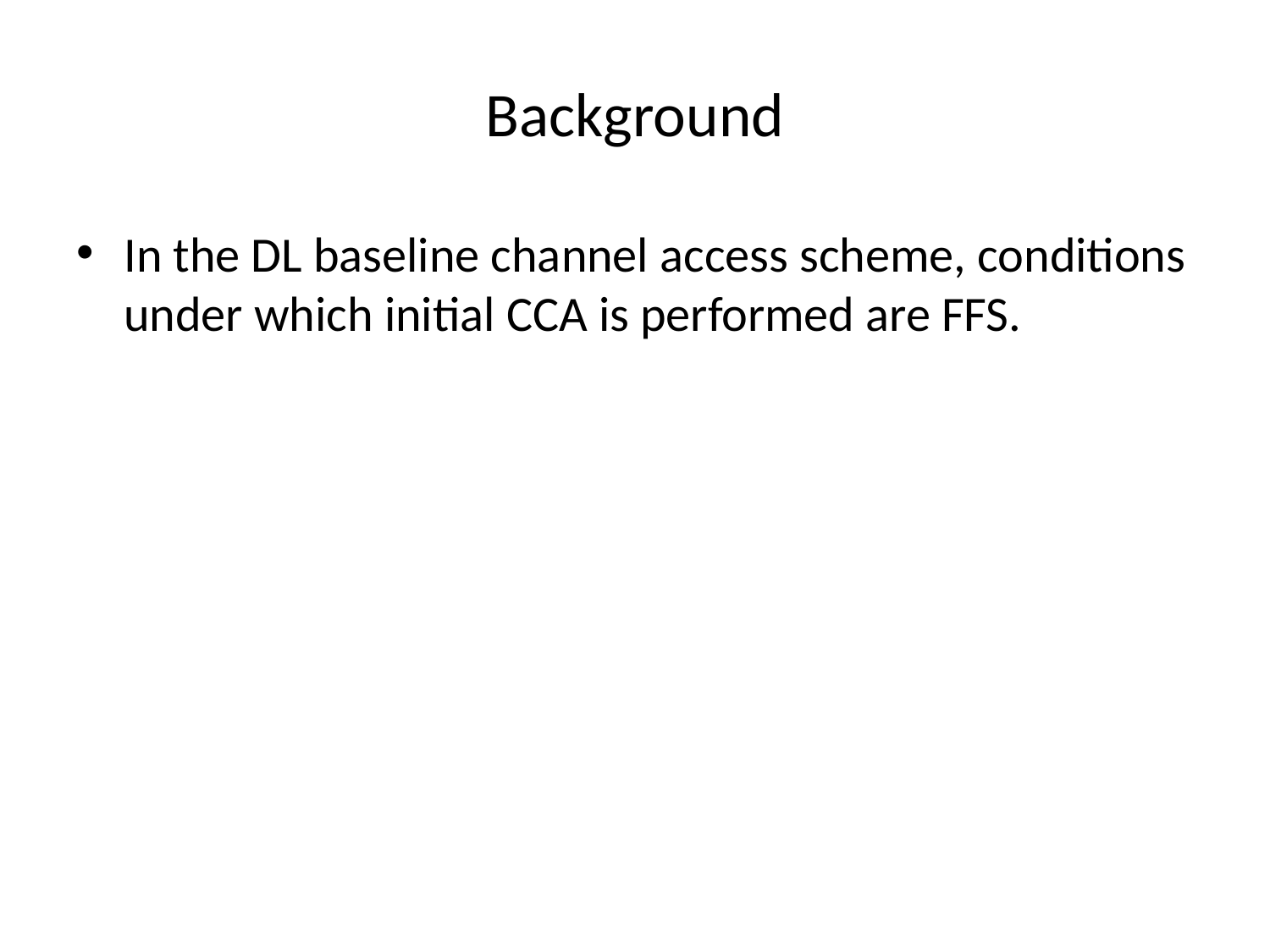

Background
In the DL baseline channel access scheme, conditions under which initial CCA is performed are FFS.